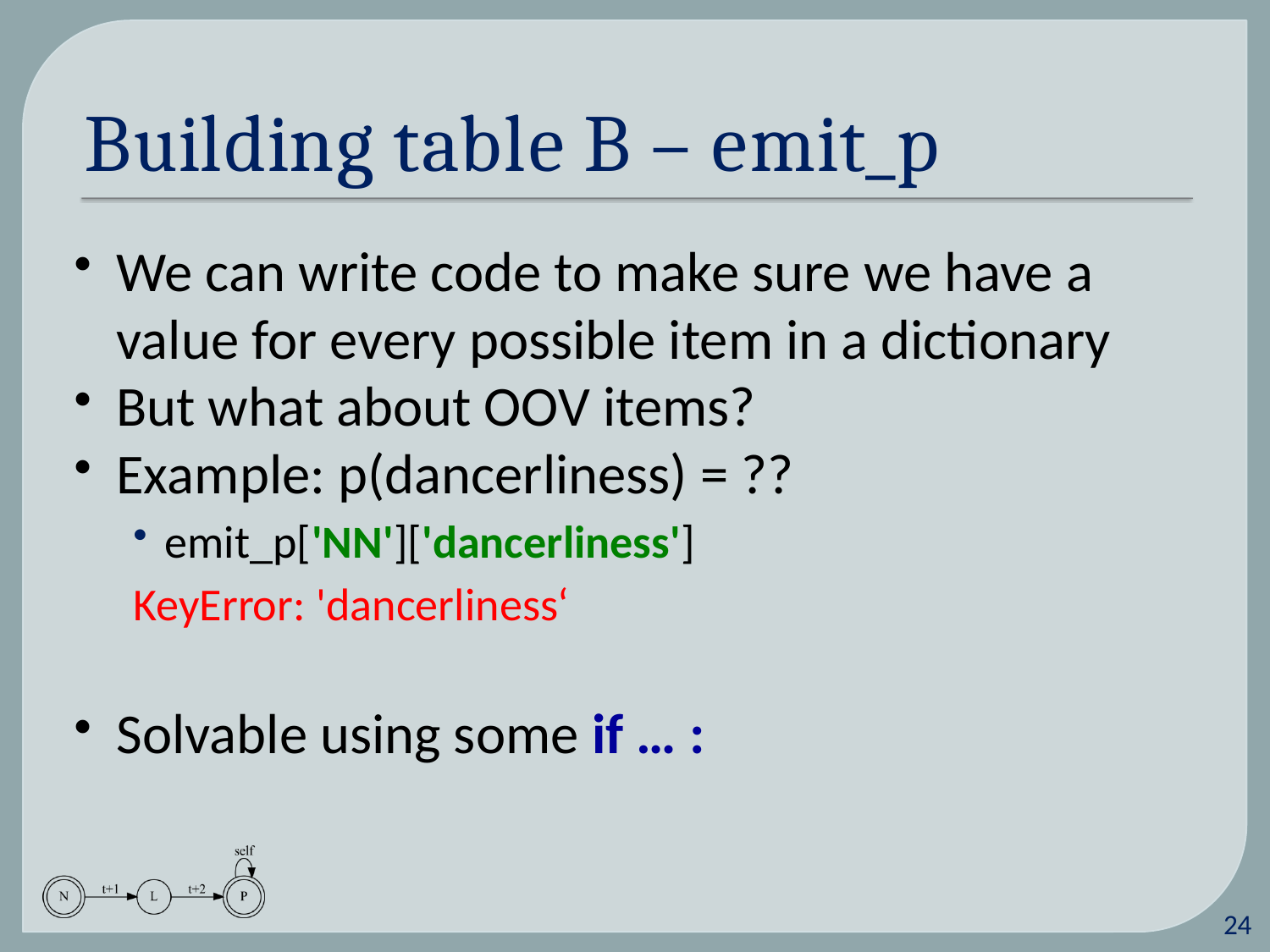

# Building table B – emit_p
We can write code to make sure we have a value for every possible item in a dictionary
But what about OOV items?
Example: p(dancerliness) = ??
emit_p['NN']['dancerliness']
KeyError: 'dancerliness‘

Solvable using some if … :
24